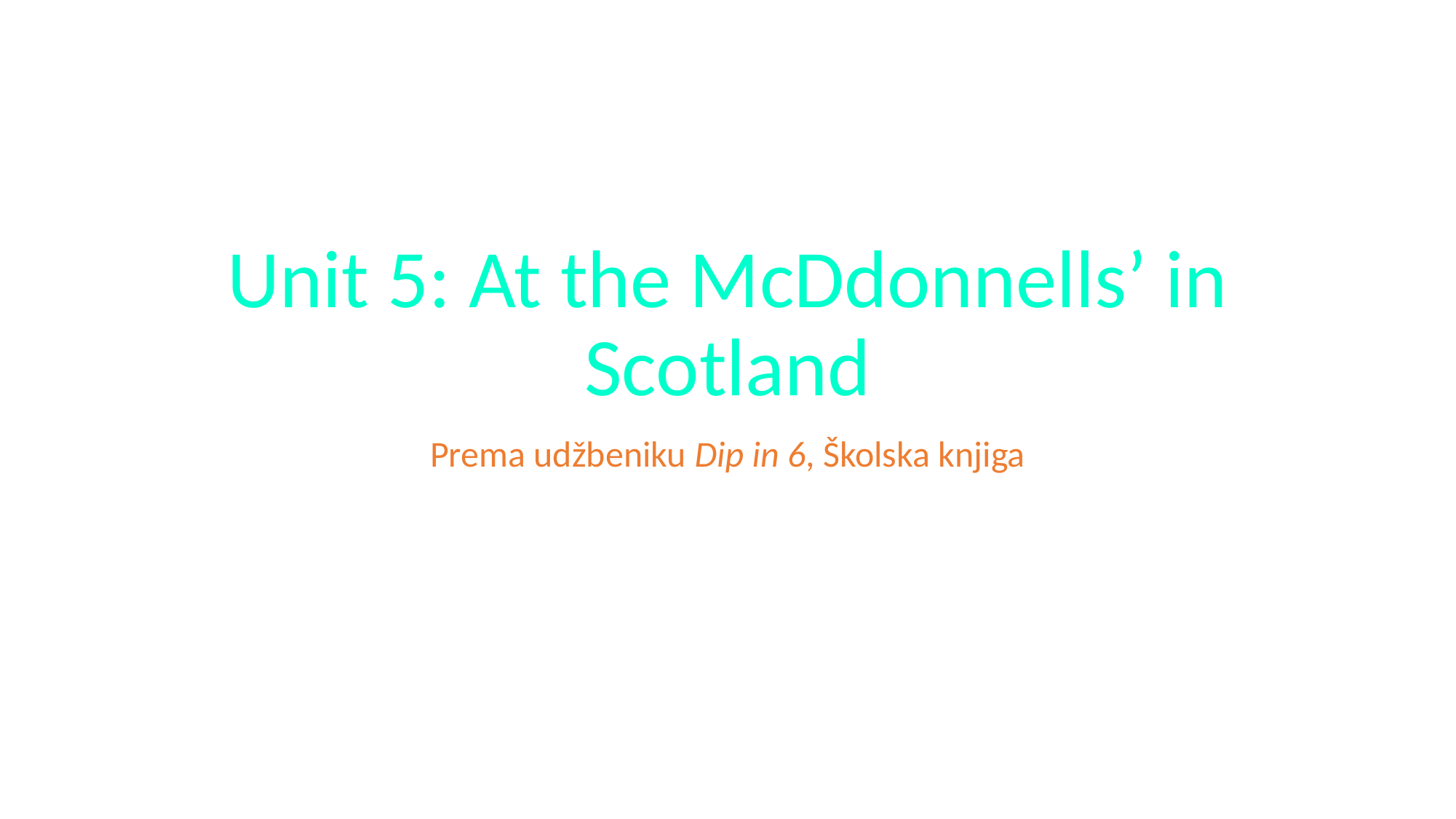

# Unit 5: At the McDdonnells’ in Scotland
Prema udžbeniku Dip in 6, Školska knjiga